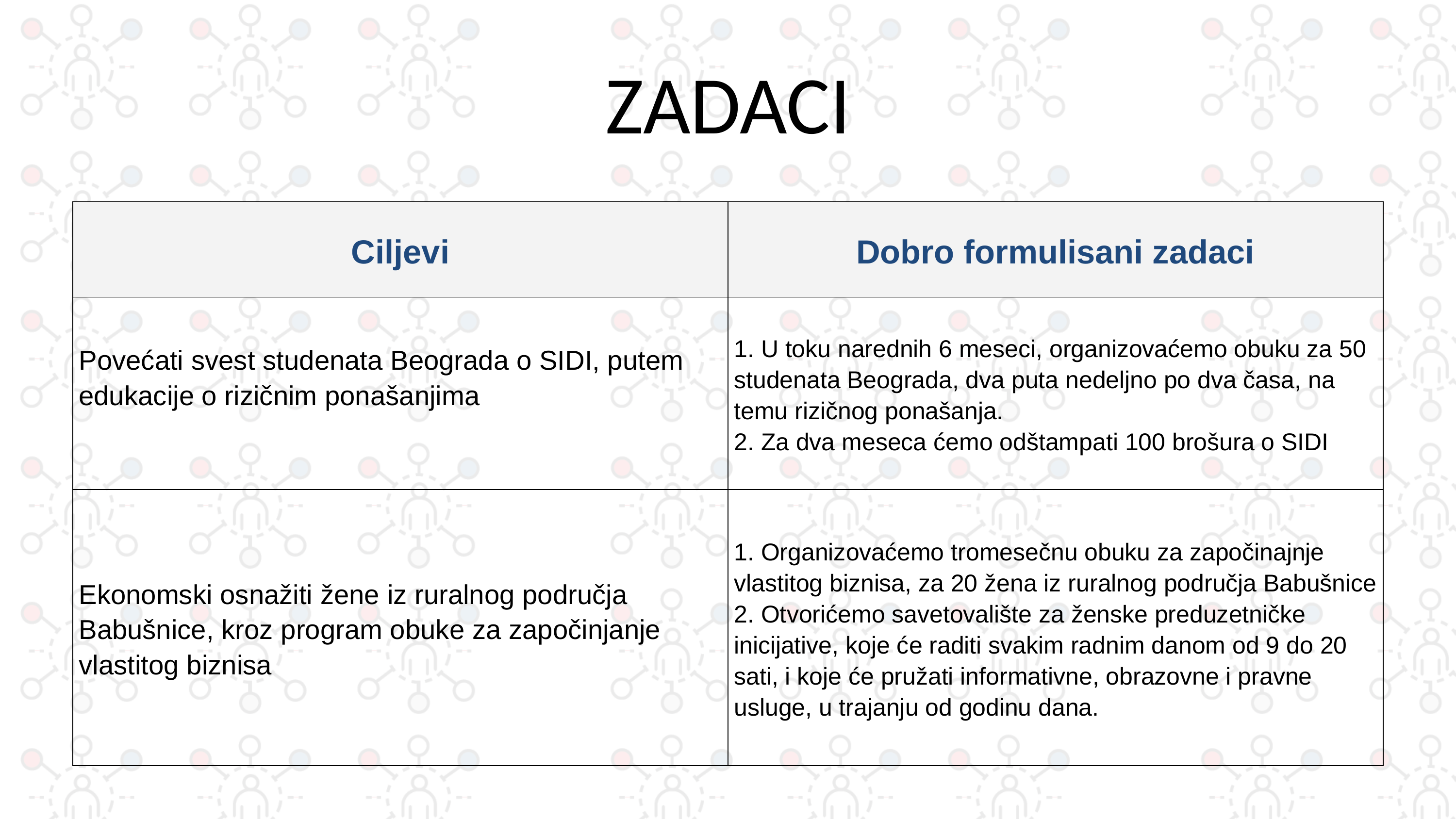

# ZADACI
| Ciljevi | Dobro formulisani zadaci |
| --- | --- |
| Povećati svest studenata Beograda o SIDI, putem edukacije o rizičnim ponašanjima | 1. U toku narednih 6 meseci, organizovaćemo obuku za 50 studenata Beograda, dva puta nedeljno po dva časa, na temu rizičnog ponašanja. 2. Za dva meseca ćemo odštampati 100 brošura o SIDI |
| Ekonomski osnažiti žene iz ruralnog područja Babušnice, kroz program obuke za započinjanje vlastitog biznisa | 1. Organizovaćemo tromesečnu obuku za započinajnje vlastitog biznisa, za 20 žena iz ruralnog područja Babušnice 2. Otvorićemo savetovalište za ženske preduzetničke inicijative, koje će raditi svakim radnim danom od 9 do 20 sati, i koje će pružati informativne, obrazovne i pravne usluge, u trajanju od godinu dana. |